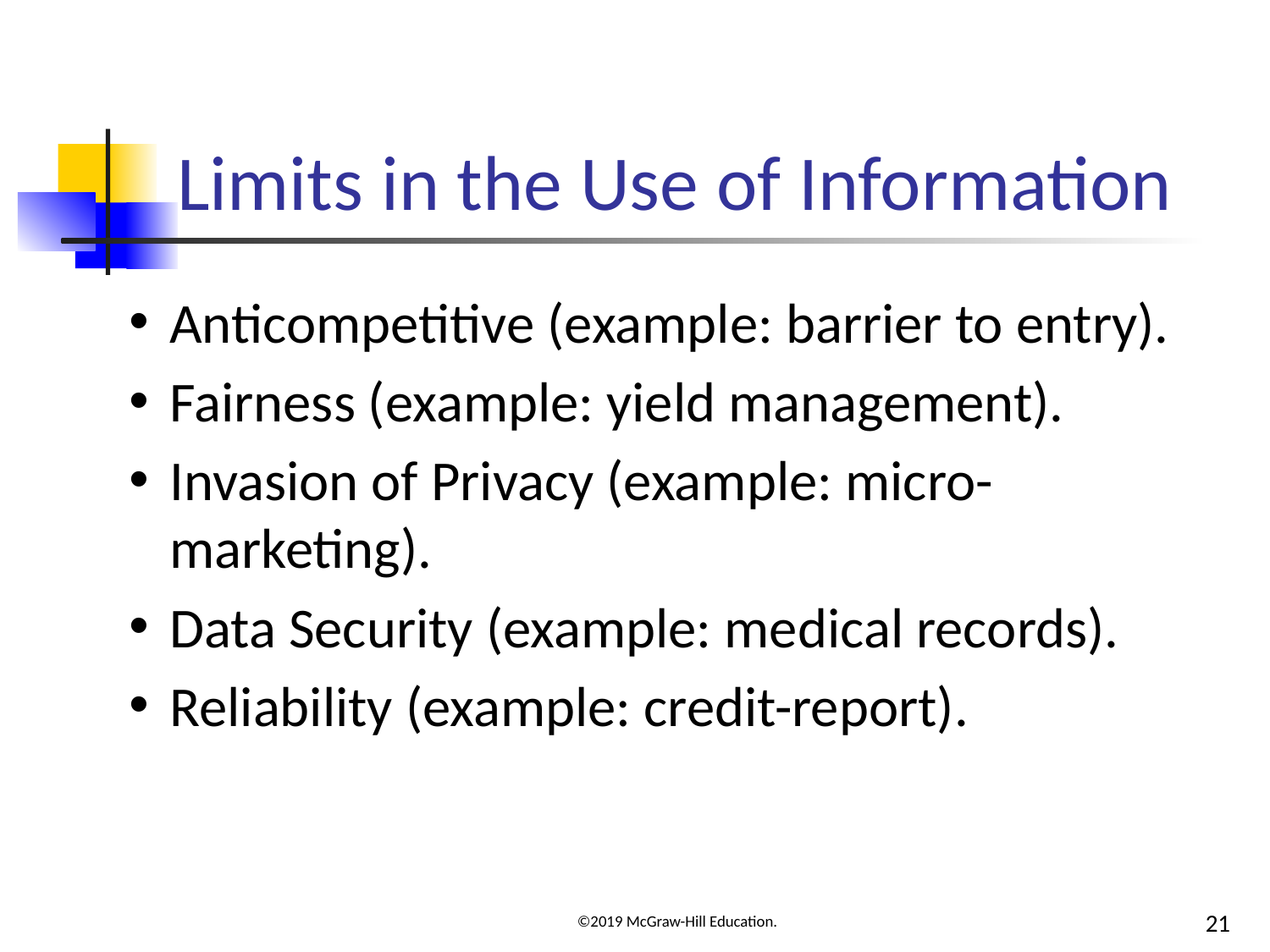

# Limits in the Use of Information
Anticompetitive (example: barrier to entry).
Fairness (example: yield management).
Invasion of Privacy (example: micro-marketing).
Data Security (example: medical records).
Reliability (example: credit-report).